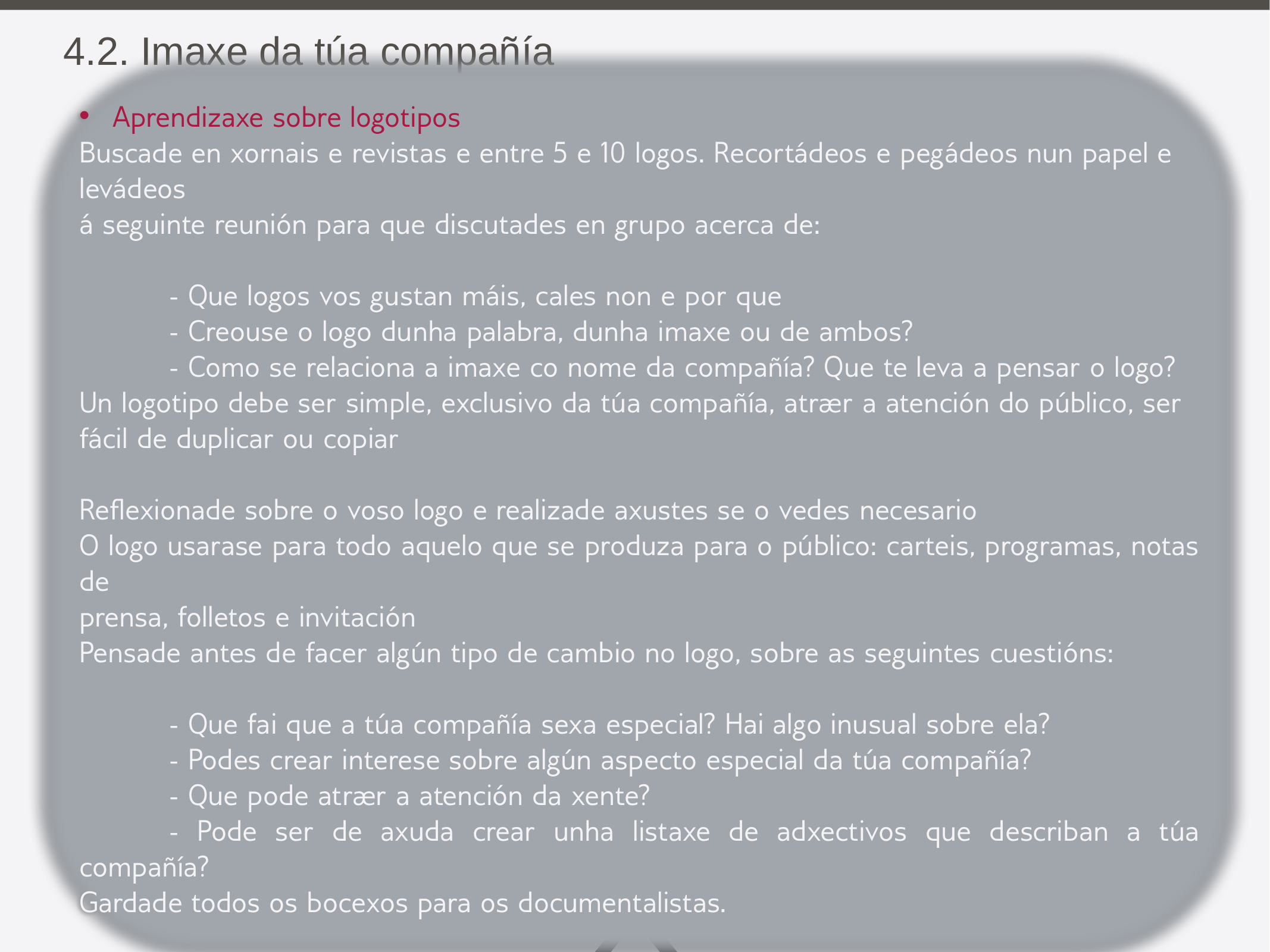

4.2. Imaxe da túa compañía
Aprendizaxe sobre logotipos
Buscade en xornais e revistas e entre 5 e 10 logos. Recortádeos e pegádeos nun papel e
levádeos
á seguinte reunión para que discutades en grupo acerca de:

	- Que logos vos gustan máis, cales non e por que
	- Creouse o logo dunha palabra, dunha imaxe ou de ambos?
	- Como se relaciona a imaxe co nome da compañía? Que te leva a pensar o logo?
Un logotipo debe ser simple, exclusivo da túa compañía, atraer a atención do público, ser
fácil de duplicar ou copiar

Reflexionade sobre o voso logo e realizade axustes se o vedes necesario
O logo usarase para todo aquelo que se produza para o público: carteis, programas, notas de
prensa, folletos e invitación
Pensade antes de facer algún tipo de cambio no logo, sobre as seguintes cuestións:

	- Que fai que a túa compañía sexa especial? Hai algo inusual sobre ela?
	- Podes crear interese sobre algún aspecto especial da túa compañía?
	- Que pode atraer a atención da xente?
	- Pode ser de axuda crear unha listaxe de adxectivos que describan a túa compañía?
Gardade todos os bocexos para os documentalistas.